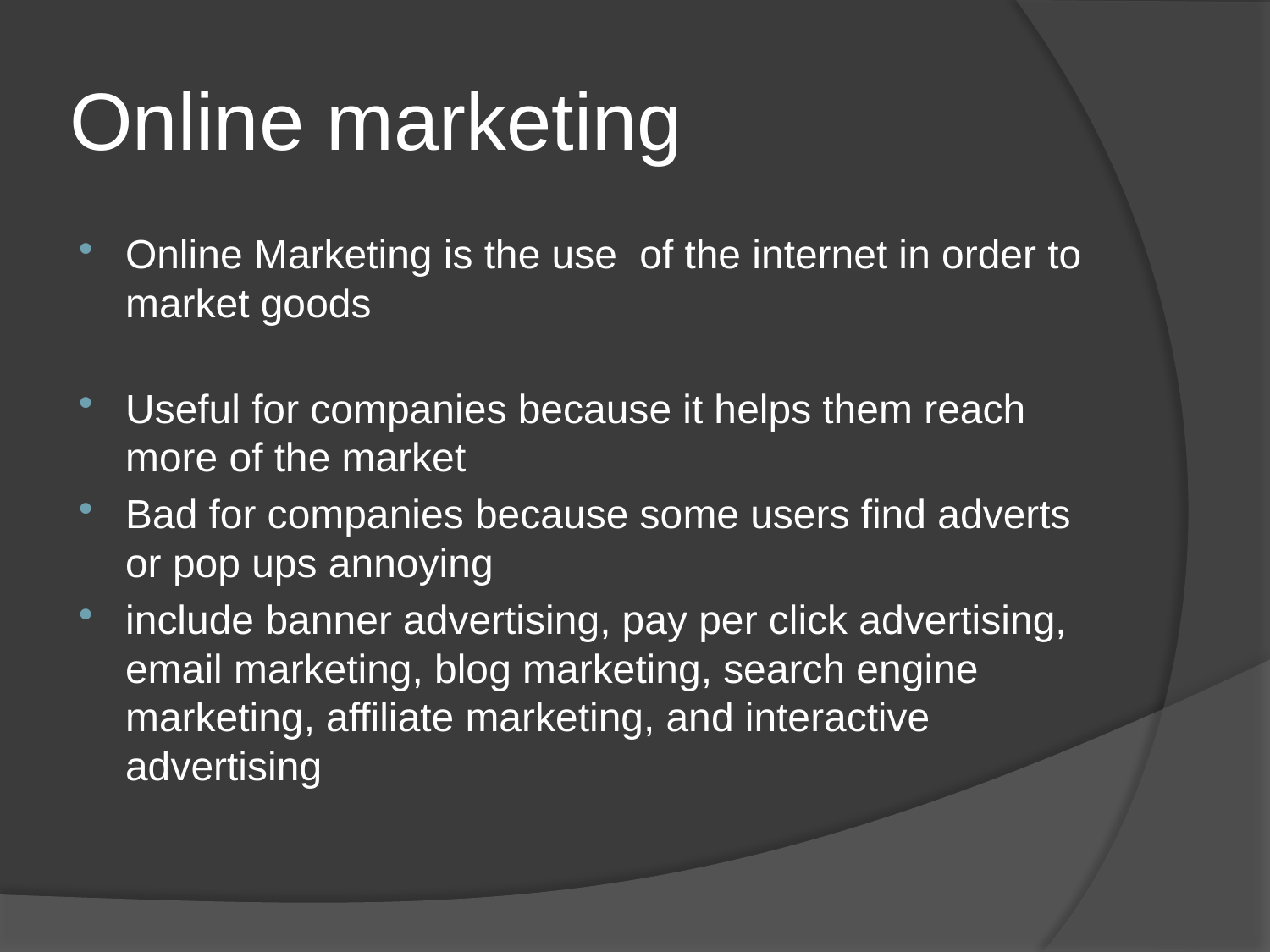

# Online marketing
Online Marketing is the use  of the internet in order to market goods
Useful for companies because it helps them reach more of the market
Bad for companies because some users find adverts or pop ups annoying
include banner advertising, pay per click advertising, email marketing, blog marketing, search engine marketing, affiliate marketing, and interactive advertising